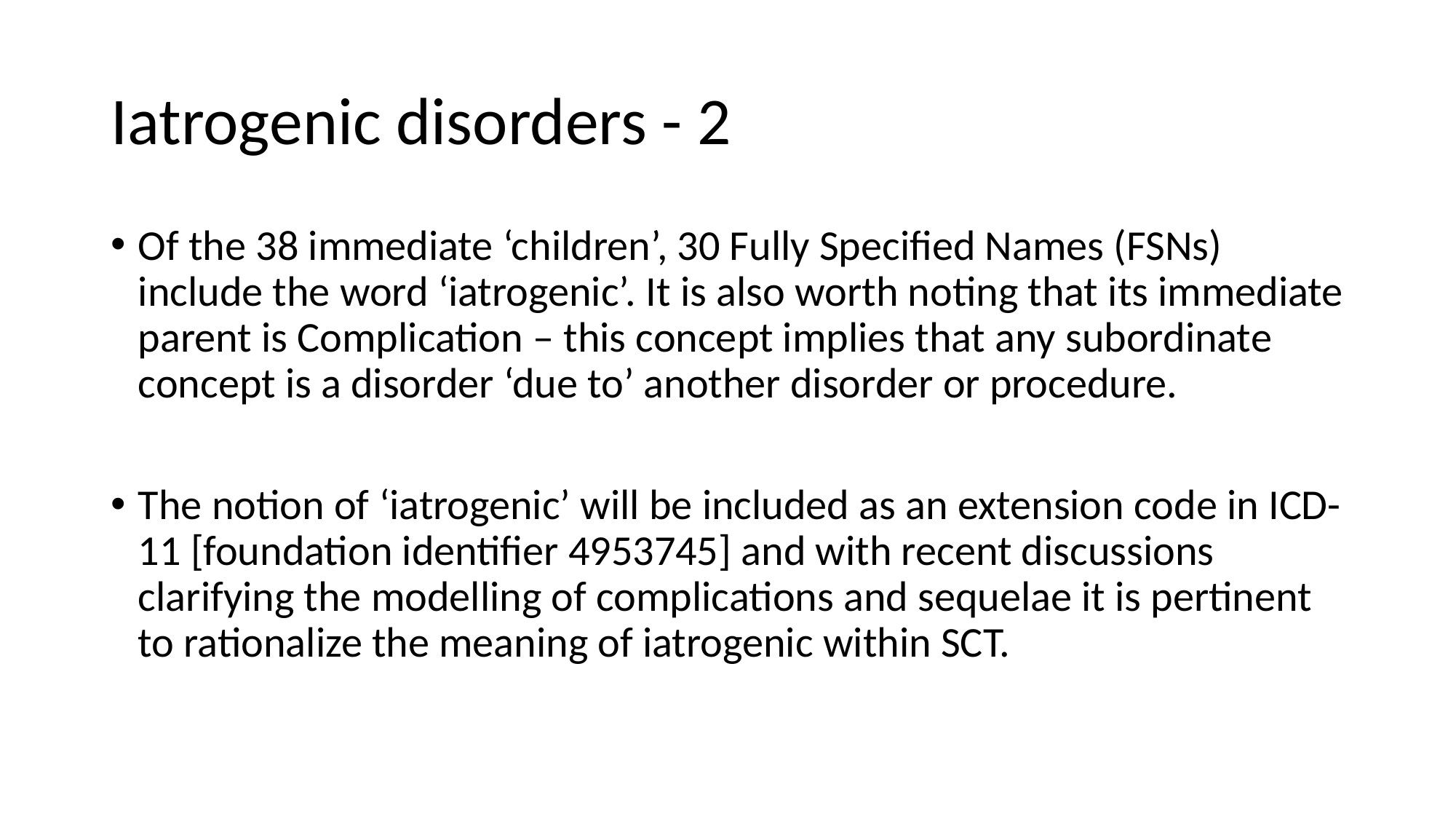

# Iatrogenic disorders - 2
Of the 38 immediate ‘children’, 30 Fully Specified Names (FSNs) include the word ‘iatrogenic’. It is also worth noting that its immediate parent is Complication – this concept implies that any subordinate concept is a disorder ‘due to’ another disorder or procedure.

The notion of ‘iatrogenic’ will be included as an extension code in ICD-11 [foundation identifier 4953745] and with recent discussions clarifying the modelling of complications and sequelae it is pertinent to rationalize the meaning of iatrogenic within SCT.